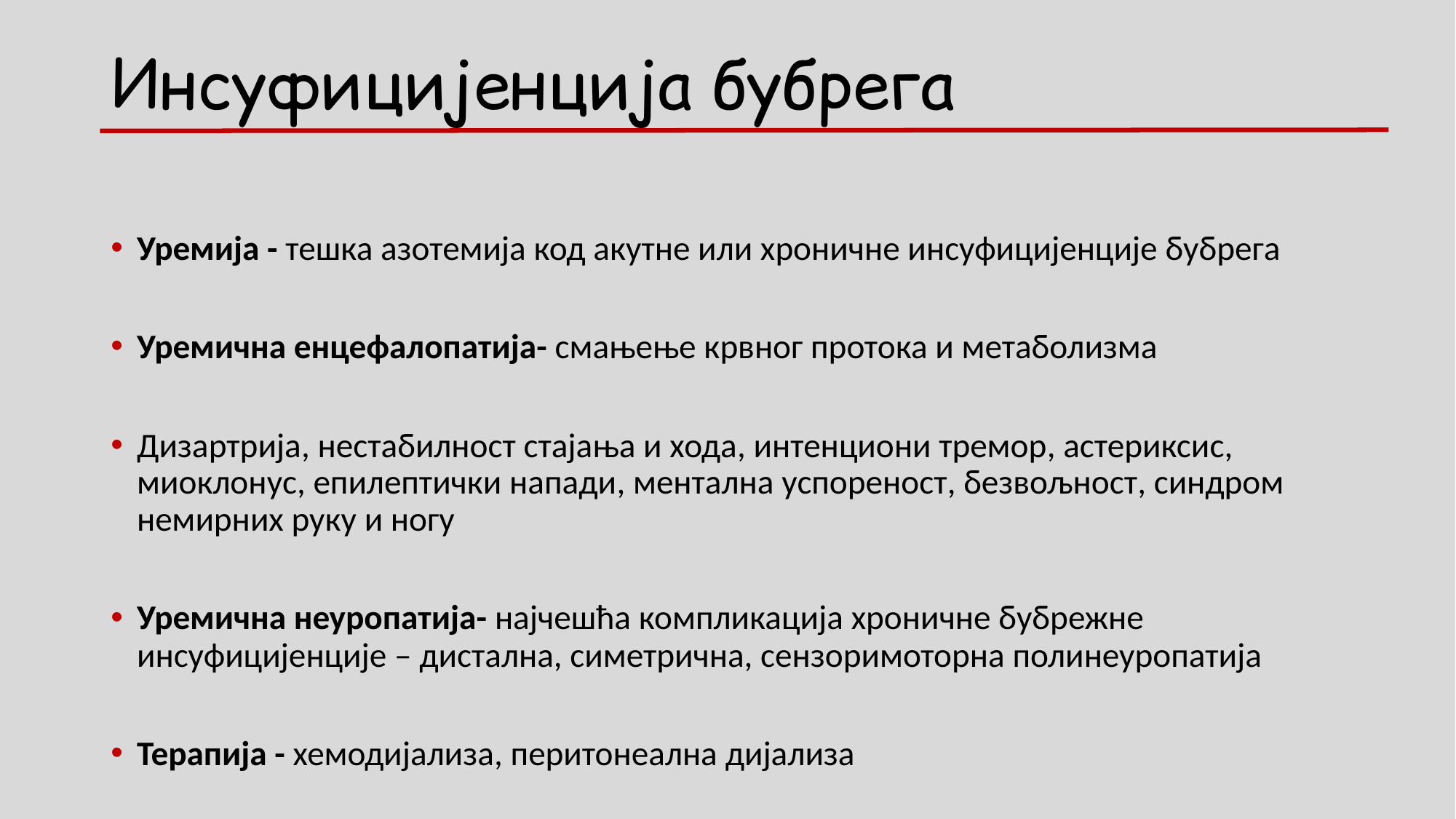

# Инсуфицијенција бубрега
Уремија - тешка азотемија код акутне или хроничне инсуфицијенције бубрега

Уремична енцефалопатија- смањење крвног протока и метаболизма

Дизартрија, нестабилност стајања и хода, интенциони тремор, астериксис, миоклонус, епилептички напади, ментална успореност, безвољност, синдром немирних руку и ногу

Уремична неуропатија- најчешћа компликација хроничне бубрежне инсуфицијенције – дистална, симетрична, сензоримоторна полинеуропатија

Терапија - хемодијализа, перитонеална дијализа